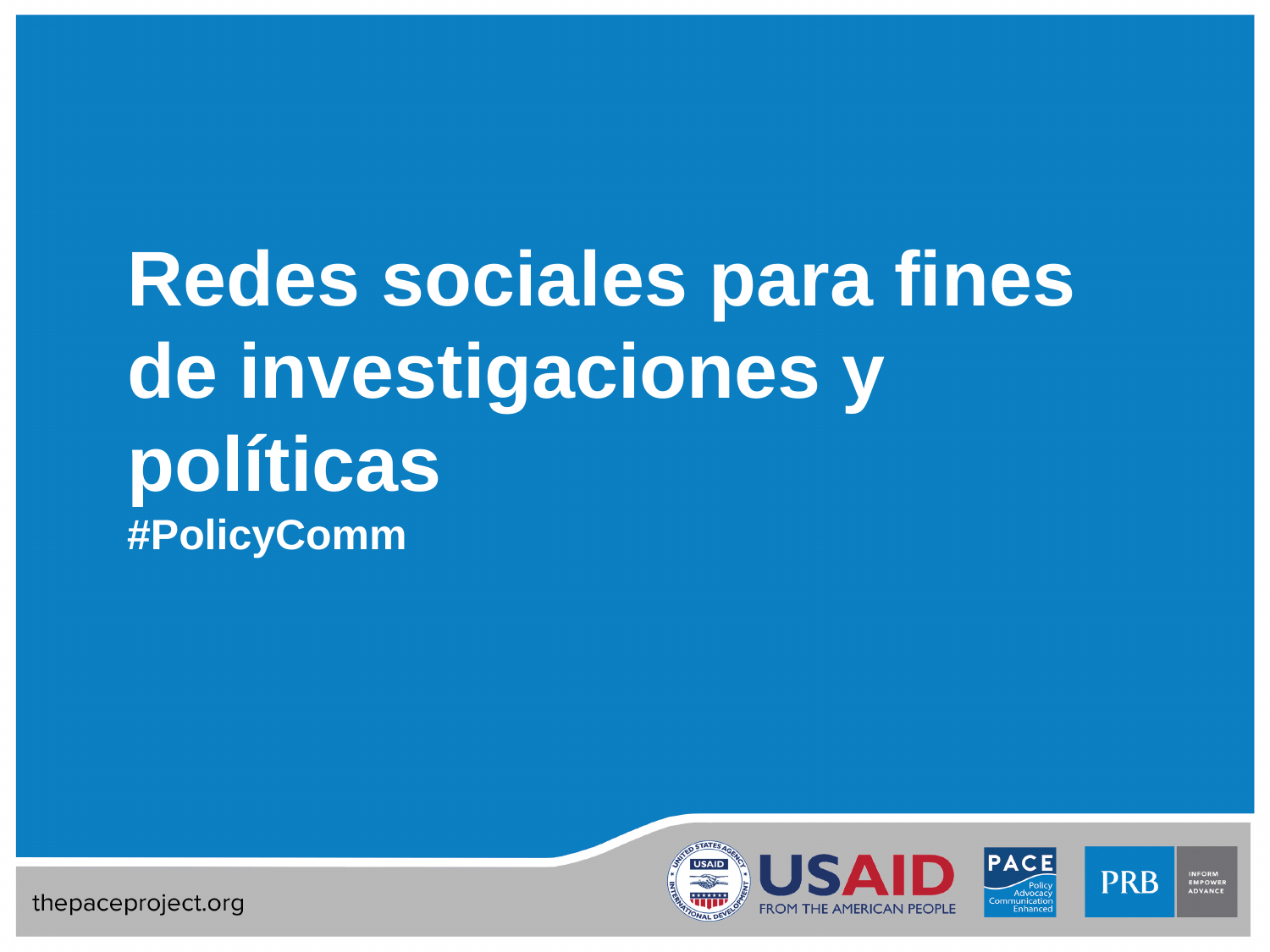

Redes sociales para fines de investigaciones y políticas
#PolicyComm